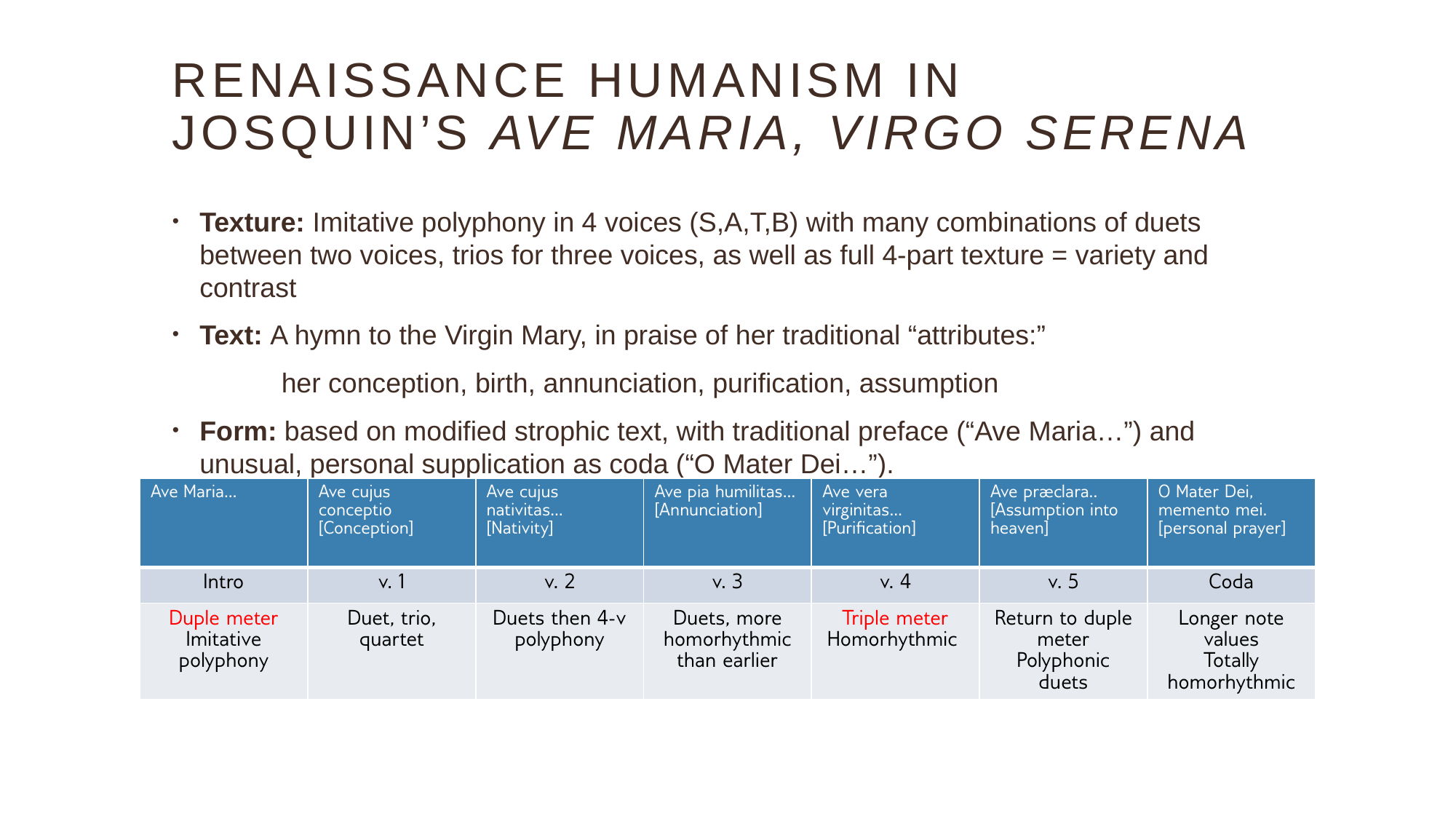

# Renaissance humanism in Josquin’s ave maria, virgo serena
Texture: Imitative polyphony in 4 voices (S,A,T,B) with many combinations of duets between two voices, trios for three voices, as well as full 4-part texture = variety and contrast
Text: A hymn to the Virgin Mary, in praise of her traditional “attributes:”
	her conception, birth, annunciation, purification, assumption
Form: based on modified strophic text, with traditional preface (“Ave Maria…”) and unusual, personal supplication as coda (“O Mater Dei…”).

| Ave Maria… | Ave cujus conceptio [Conception] | Ave cujus nativitas… [Nativity] | Ave pia humilitas… [Annunciation] | Ave vera virginitas… [Purification] | Ave praeclara.. [Assumption into heaven] | O Mater Dei, memento mei. [personal prayer] |
| --- | --- | --- | --- | --- | --- | --- |
| Intro | v. 1 | v. 2 | v. 3 | v. 4 | v. 5 | Coda |
| Duple meter Imitative polyphony | Duet, trio, quartet | Duets then 4-v polyphony | Duets, more homorhythmic than earlier | Triple meter Homorhythmic | Return to duple meter Polyphonic duets | Longer note values Totally homorhythmic |